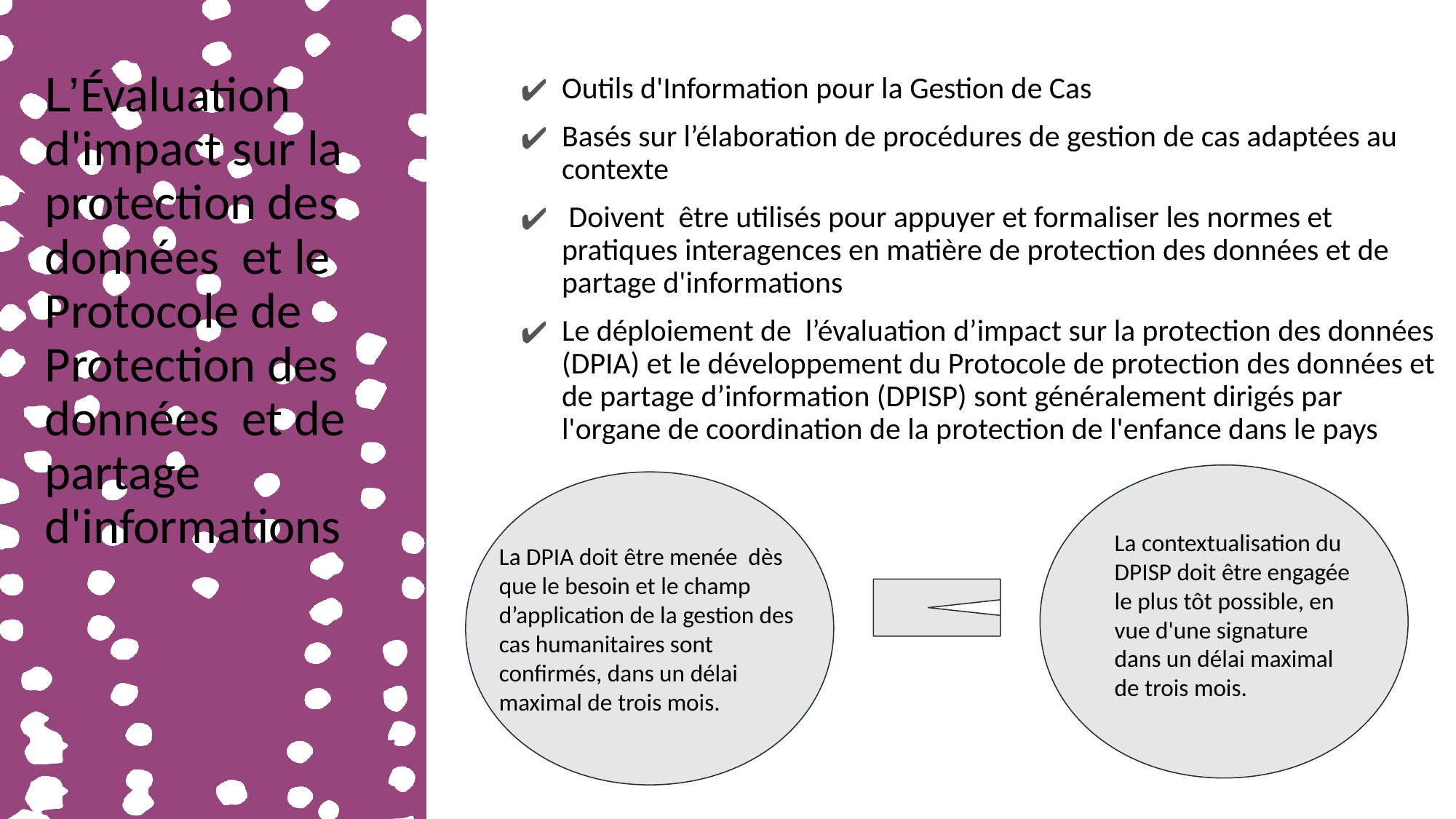

Outils d'Information pour la Gestion de Cas
Basés sur l’élaboration de procédures de gestion de cas adaptées au contexte
 Doivent  être utilisés pour appuyer et formaliser les normes et pratiques interagences en matière de protection des données et de partage d'informations
Le déploiement de  l’évaluation d’impact sur la protection des données (DPIA) et le développement du Protocole de protection des données et de partage d’information (DPISP) sont généralement dirigés par l'organe de coordination de la protection de l'enfance dans le pays
L’Évaluation d'impact sur la protection des données  et le Protocole de Protection des données  et de partage d'informations

La contextualisation du DPISP doit être engagée le plus tôt possible, en vue d'une signature dans un délai maximal de trois mois.

La DPIA doit être menée  dès que le besoin et le champ d’application de la gestion des cas humanitaires sont confirmés, dans un délai maximal de trois mois.